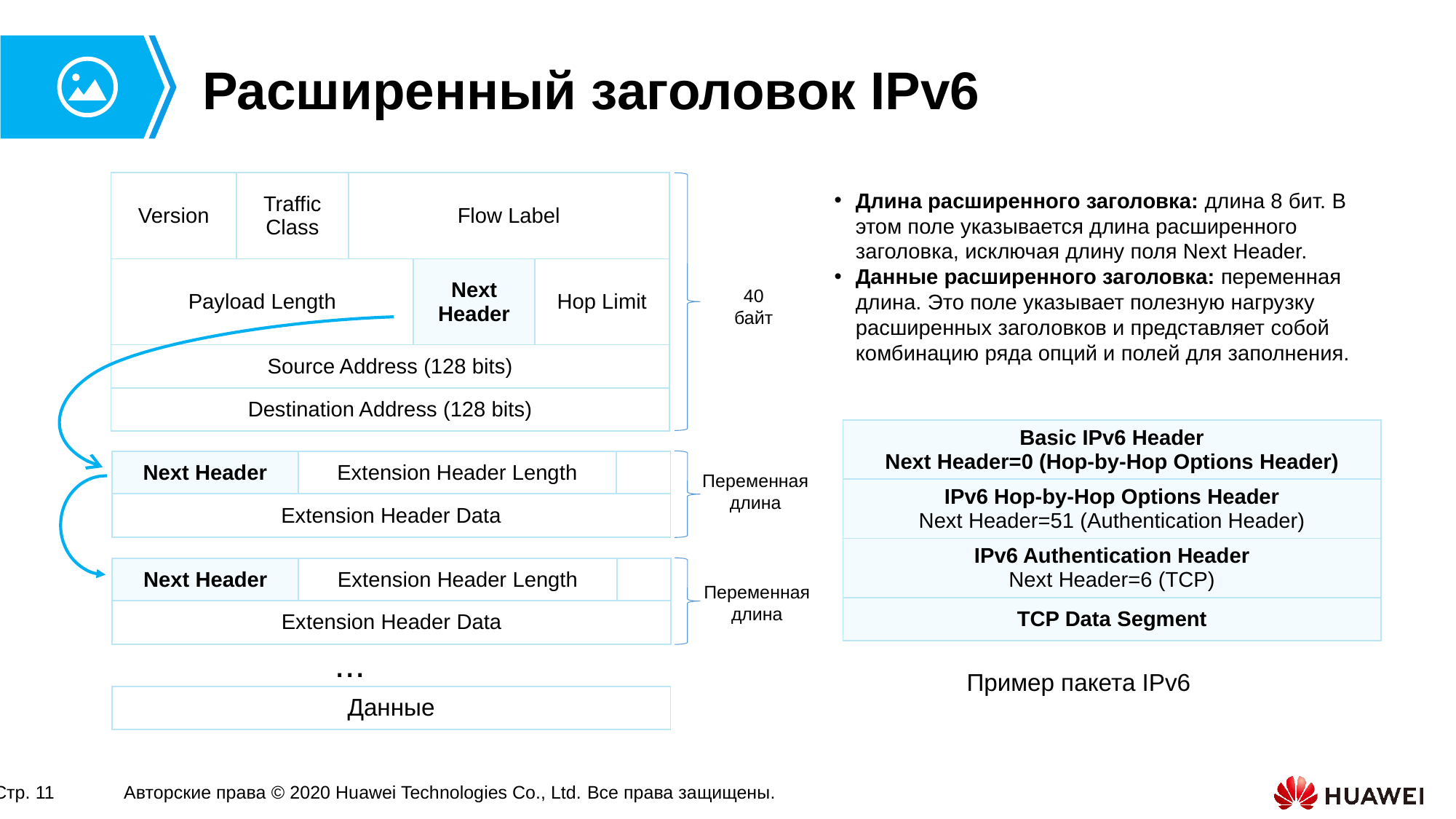

# Расширенный заголовок IPv6

| Version | Traffic Class | Flow Label |  |  |
| --- | --- | --- | --- | --- |
| Payload Length |  |  | Next Header | Hop Limit |
| Source Address (128 bits) |  |  |  |  |
| Destination Address (128 bits) |  |  |  |  |
Длина расширенного заголовка: длина 8 бит. В этом поле указывается длина расширенного заголовка, исключая длину поля Next Header.
Данные расширенного заголовка: переменная длина. Это поле указывает полезную нагрузку расширенных заголовков и представляет собой комбинацию ряда опций и полей для заполнения.
40
байт

| Basic IPv6 Header Next Header=0 (Hop-by-Hop Options Header) |
| --- |
| IPv6 Hop-by-Hop Options Header Next Header=51 (Authentication Header) |
| IPv6 Authentication Header Next Header=6 (TCP) |
| TCP Data Segment |

| Next Header | Extension Header Length |  |
| --- | --- | --- |
| Extension Header Data |  |  |
Переменная
длина

| Next Header | Extension Header Length |  |
| --- | --- | --- |
| Extension Header Data |  |  |
Переменная
длина
...
Пример пакета IPv6
| Данные |
| --- |